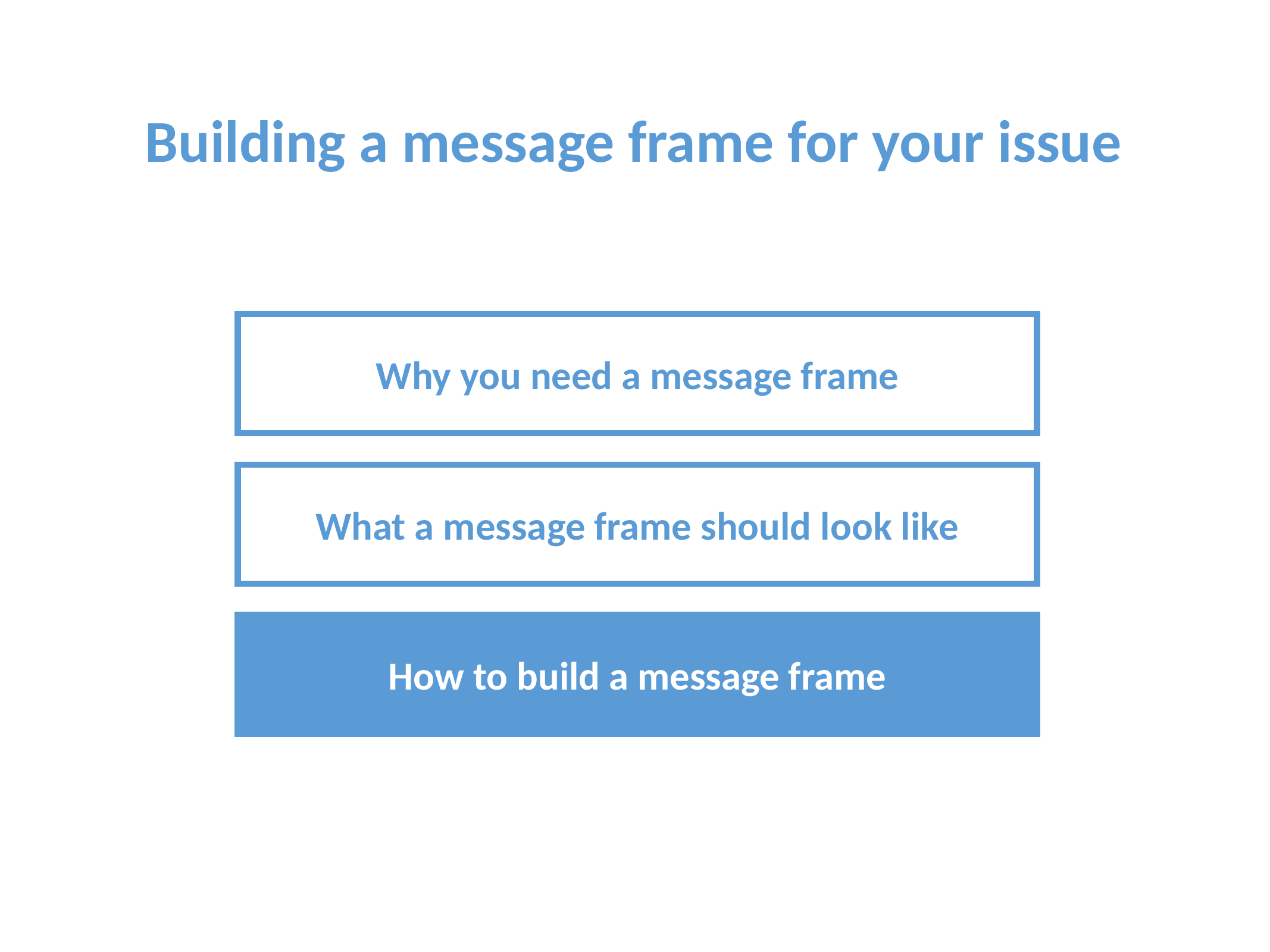

Building a message frame for your issue

Why you need a message frame

What a message frame should look like

How to build a message frame